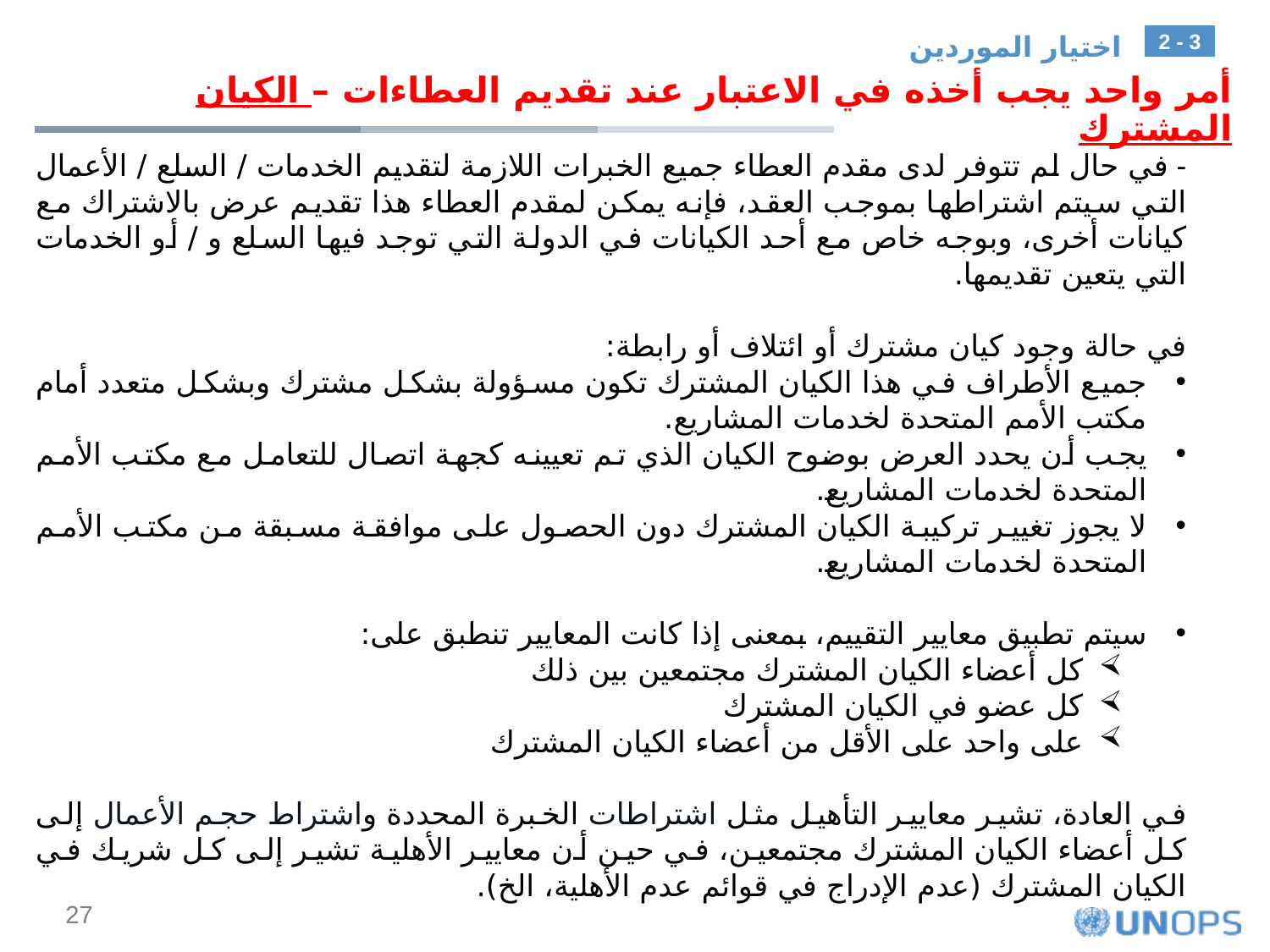

اختيار الموردين
2 - 3
أمر واحد يجب أخذه في الاعتبار عند تقديم العطاءات – الكيان المشترك
- في حال لم تتوفر لدى مقدم العطاء جميع الخبرات اللازمة لتقديم الخدمات / السلع / الأعمال التي سيتم اشتراطها بموجب العقد، فإنه يمكن لمقدم العطاء هذا تقديم عرض بالاشتراك مع كيانات أخرى، وبوجه خاص مع أحد الكيانات في الدولة التي توجد فيها السلع و / أو الخدمات التي يتعين تقديمها.

في حالة وجود كيان مشترك أو ائتلاف أو رابطة:
جميع الأطراف في هذا الكيان المشترك تكون مسؤولة بشكل مشترك وبشكل متعدد أمام مكتب الأمم المتحدة لخدمات المشاريع.
يجب أن يحدد العرض بوضوح الكيان الذي تم تعيينه كجهة اتصال للتعامل مع مكتب الأمم المتحدة لخدمات المشاريع.
لا يجوز تغيير تركيبة الكيان المشترك دون الحصول على موافقة مسبقة من مكتب الأمم المتحدة لخدمات المشاريع.

سيتم تطبيق معايير التقييم، بمعنى إذا كانت المعايير تنطبق على:
كل أعضاء الكيان المشترك مجتمعين بين ذلك
كل عضو في الكيان المشترك
على واحد على الأقل من أعضاء الكيان المشترك

في العادة، تشير معايير التأهيل مثل اشتراطات الخبرة المحددة واشتراط حجم الأعمال إلى كل أعضاء الكيان المشترك مجتمعين، في حين أن معايير الأهلية تشير إلى كل شريك في الكيان المشترك (عدم الإدراج في قوائم عدم الأهلية، الخ).